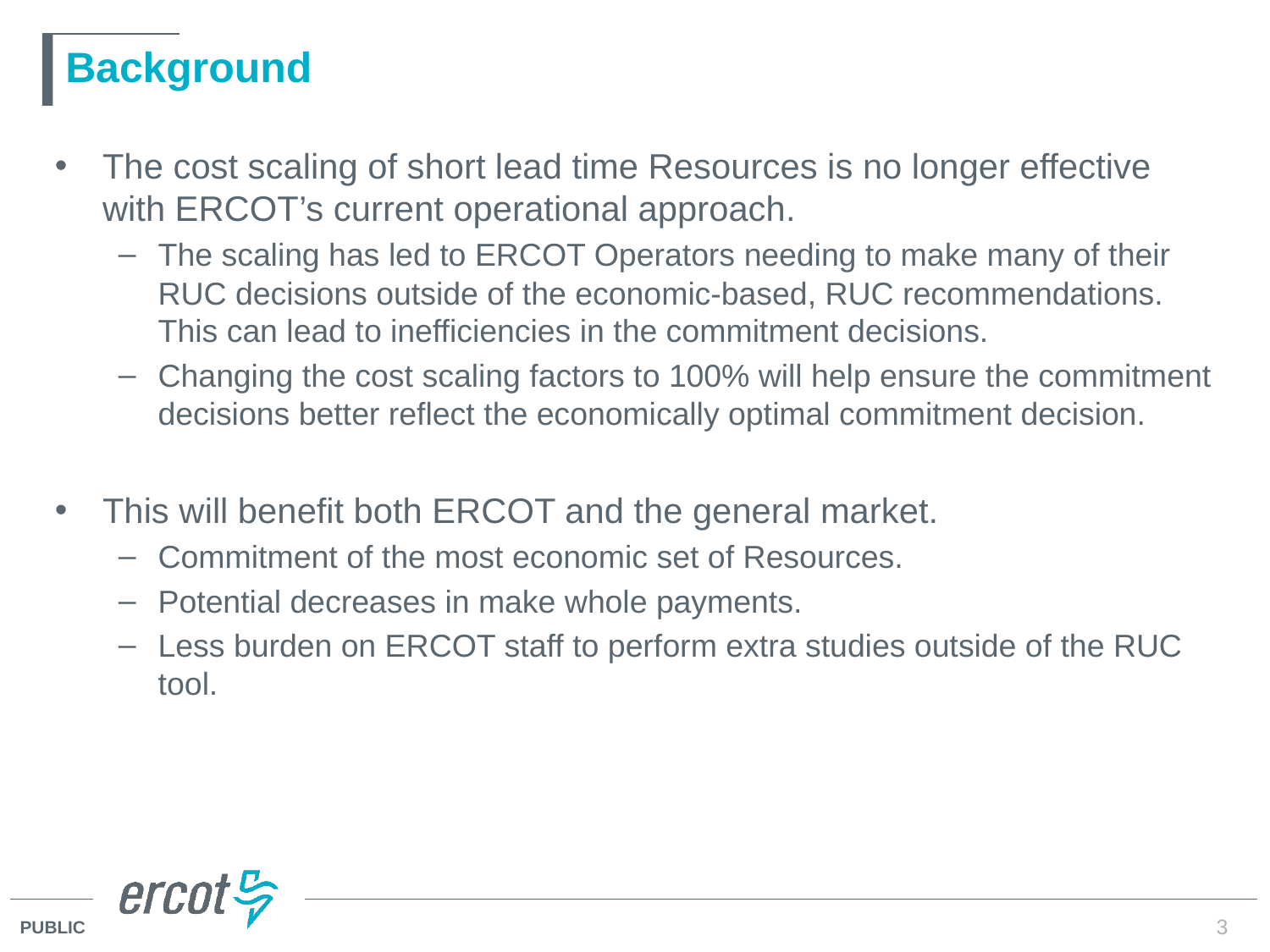

# Background
The cost scaling of short lead time Resources is no longer effective with ERCOT’s current operational approach.
The scaling has led to ERCOT Operators needing to make many of their RUC decisions outside of the economic-based, RUC recommendations.  This can lead to inefficiencies in the commitment decisions.
Changing the cost scaling factors to 100% will help ensure the commitment decisions better reflect the economically optimal commitment decision.

This will benefit both ERCOT and the general market.
Commitment of the most economic set of Resources.
Potential decreases in make whole payments.
Less burden on ERCOT staff to perform extra studies outside of the RUC tool.

3